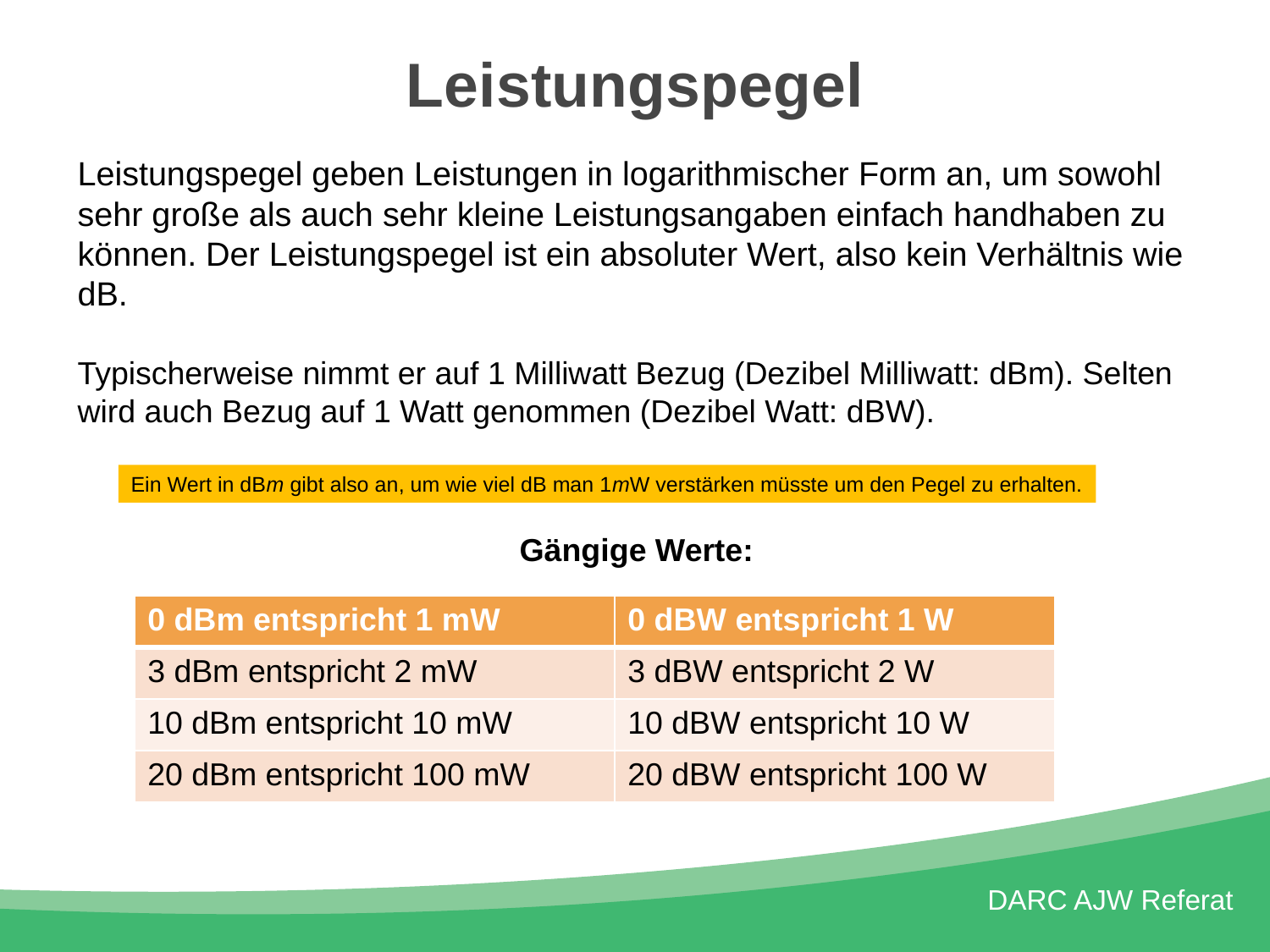

# Leistungspegel
Leistungspegel geben Leistungen in logarithmischer Form an, um sowohl sehr große als auch sehr kleine Leistungsangaben einfach handhaben zu können. Der Leistungspegel ist ein absoluter Wert, also kein Verhältnis wie dB.
Typischerweise nimmt er auf 1 Milliwatt Bezug (Dezibel Milliwatt: dBm). Selten wird auch Bezug auf 1 Watt genommen (Dezibel Watt: dBW).

Gängige Werte:
Ein Wert in dBm gibt also an, um wie viel dB man 1mW verstärken müsste um den Pegel zu erhalten.
| 0 dBm entspricht 1 mW | 0 dBW entspricht 1 W |
| --- | --- |
| 3 dBm entspricht 2 mW | 3 dBW entspricht 2 W |
| 10 dBm entspricht 10 mW | 10 dBW entspricht 10 W |
| 20 dBm entspricht 100 mW | 20 dBW entspricht 100 W |